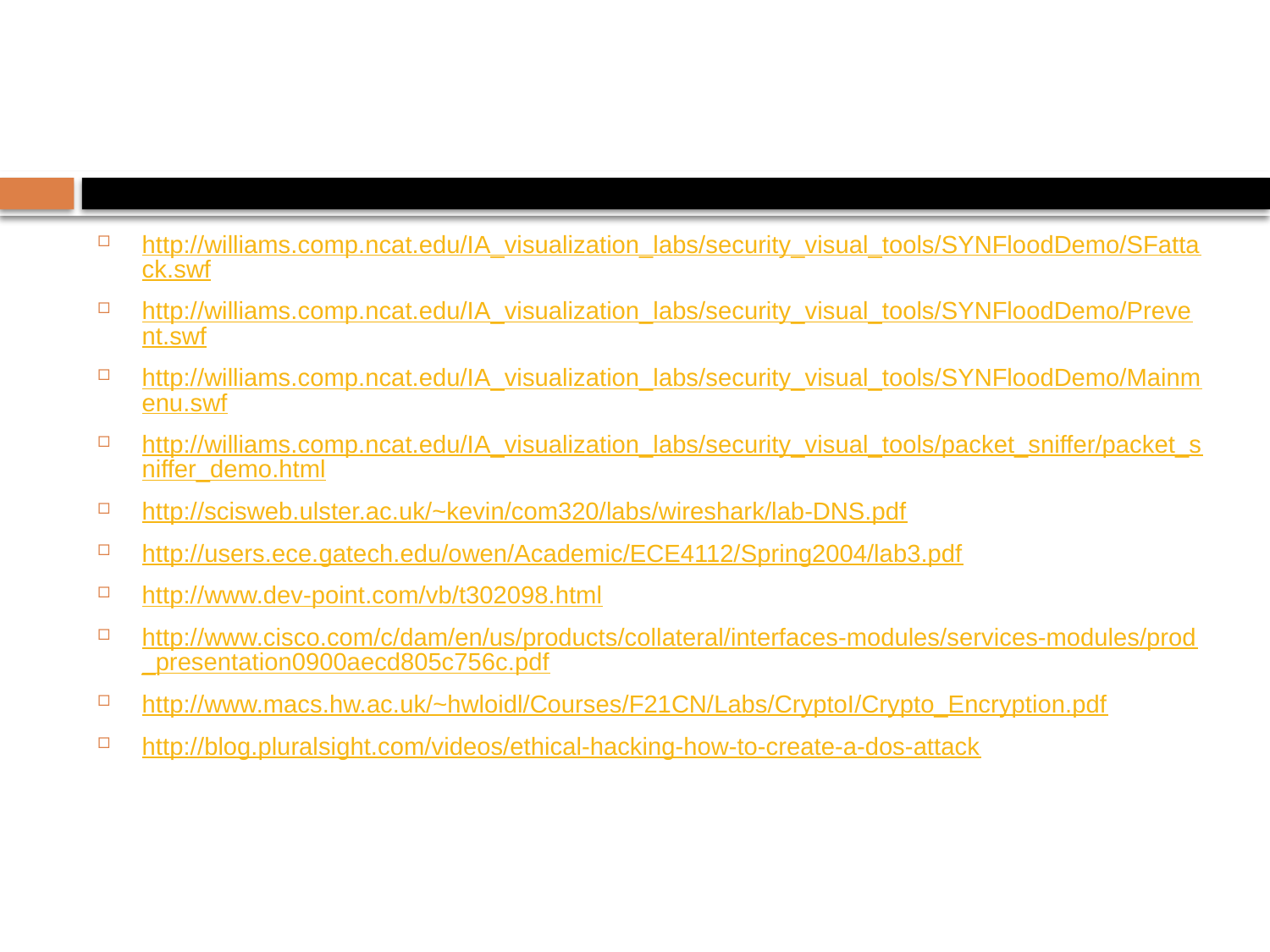

#
http://williams.comp.ncat.edu/IA_visualization_labs/security_visual_tools/SYNFloodDemo/SFattack.swf
http://williams.comp.ncat.edu/IA_visualization_labs/security_visual_tools/SYNFloodDemo/Prevent.swf
http://williams.comp.ncat.edu/IA_visualization_labs/security_visual_tools/SYNFloodDemo/Mainmenu.swf
http://williams.comp.ncat.edu/IA_visualization_labs/security_visual_tools/packet_sniffer/packet_sniffer_demo.html
http://scisweb.ulster.ac.uk/~kevin/com320/labs/wireshark/lab-DNS.pdf
http://users.ece.gatech.edu/owen/Academic/ECE4112/Spring2004/lab3.pdf
http://www.dev-point.com/vb/t302098.html
http://www.cisco.com/c/dam/en/us/products/collateral/interfaces-modules/services-modules/prod_presentation0900aecd805c756c.pdf
http://www.macs.hw.ac.uk/~hwloidl/Courses/F21CN/Labs/CryptoI/Crypto_Encryption.pdf
http://blog.pluralsight.com/videos/ethical-hacking-how-to-create-a-dos-attack